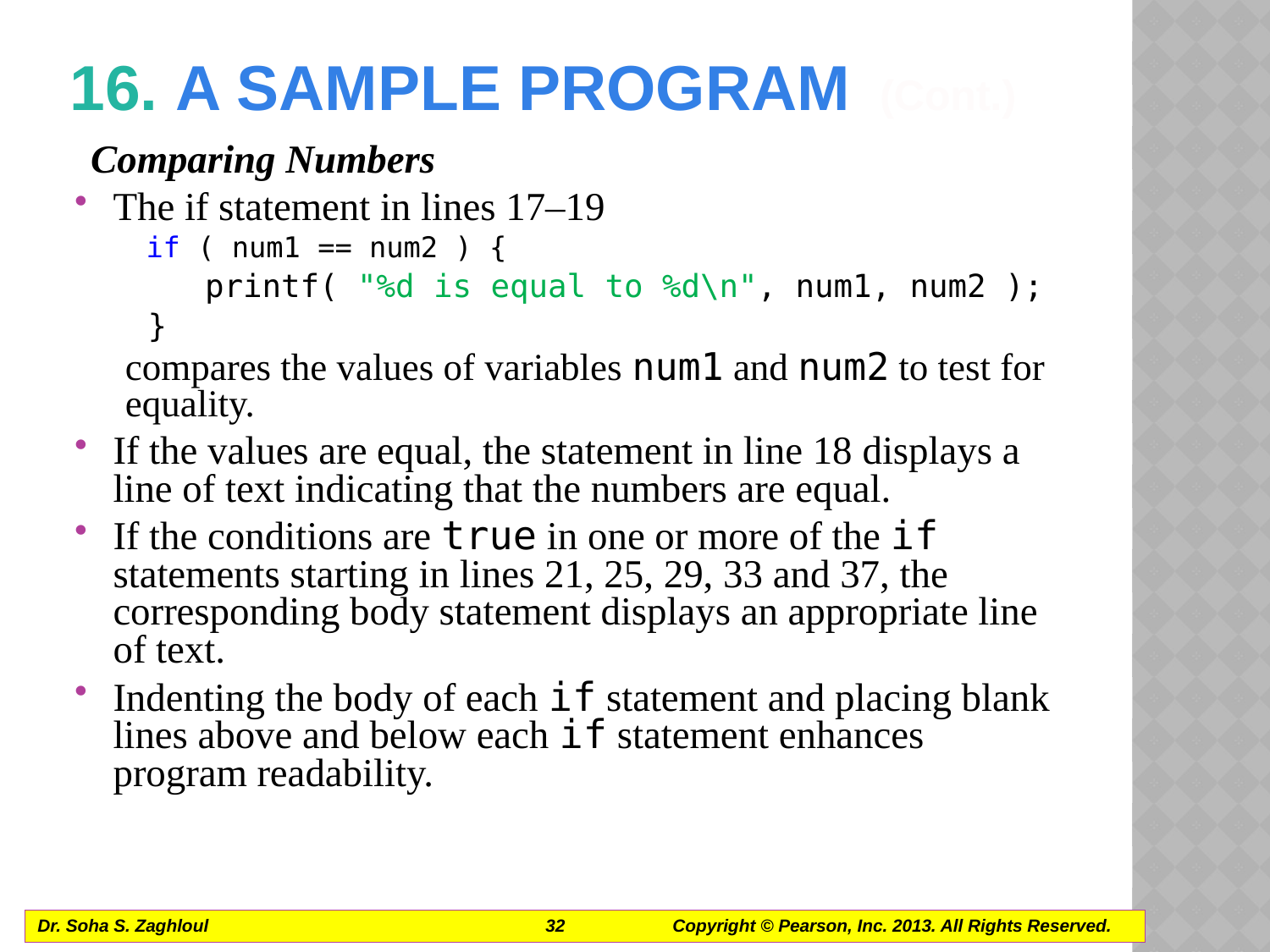

# 16. A SAMPLE PROGRAM  (Cont.)
Comparing Numbers
The if statement in lines 17–19
 if ( num1 == num2 ) {
      printf( "%d is equal to %d\n", num1, num2 );
   }
compares the values of variables num1 and num2 to test for equality.
If the values are equal, the statement in line 18 displays a line of text indicating that the numbers are equal.
If the conditions are true in one or more of the if statements starting in lines 21, 25, 29, 33 and 37, the corresponding body statement displays an appropriate line of text.
Indenting the body of each if statement and placing blank lines above and below each if statement enhances program readability.
Dr. Soha S. Zaghloul			32	Copyright © Pearson, Inc. 2013. All Rights Reserved.
©1992-2013 by Pearson Education, Inc. All Rights Reserved.